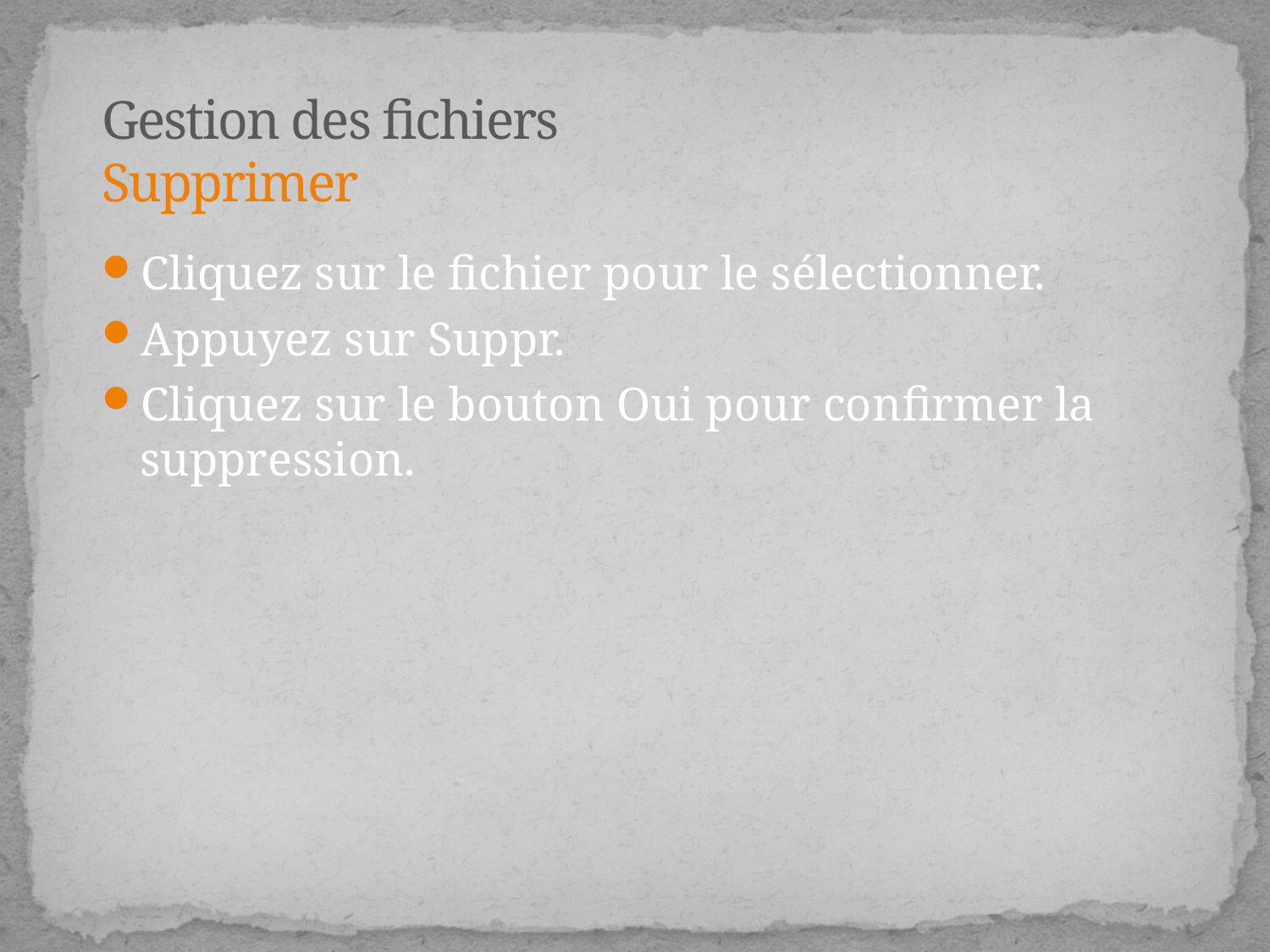

# Gestion des fichiers Supprimer
Cliquez sur le fichier pour le sélectionner.
Appuyez sur Suppr.
Cliquez sur le bouton Oui pour confirmer la suppression.